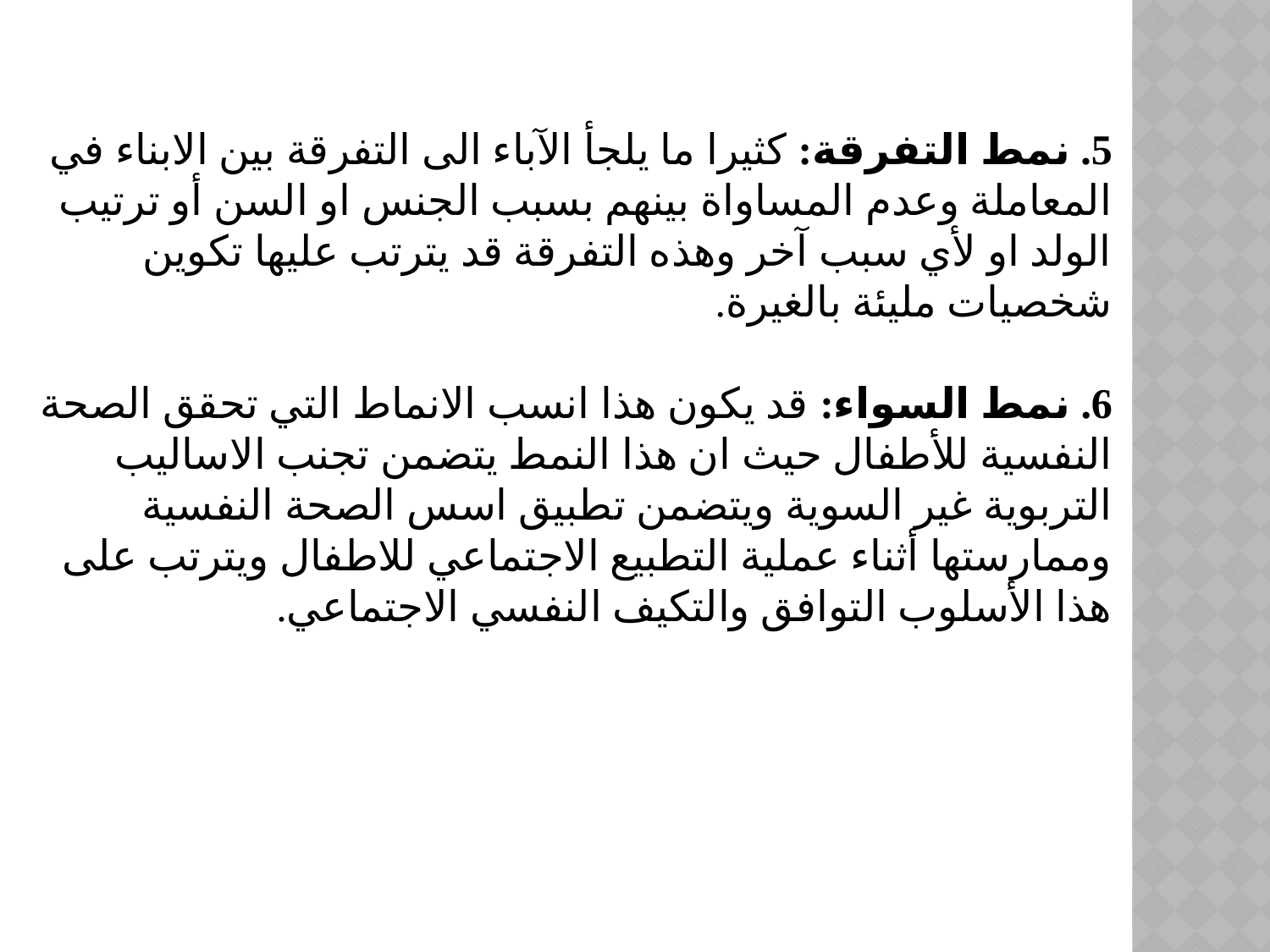

5. نمط التفرقة: كثيرا ما يلجأ الآباء الى التفرقة بين الابناء في المعاملة وعدم المساواة بينهم بسبب الجنس او السن أو ترتيب الولد او لأي سبب آخر وهذه التفرقة قد يترتب عليها تكوين شخصيات مليئة بالغيرة.

6. نمط السواء: قد يكون هذا انسب الانماط التي تحقق الصحة النفسية للأطفال حيث ان هذا النمط يتضمن تجنب الاساليب التربوية غير السوية ويتضمن تطبيق اسس الصحة النفسية وممارستها أثناء عملية التطبيع الاجتماعي للاطفال ويترتب على هذا الأسلوب التوافق والتكيف النفسي الاجتماعي.